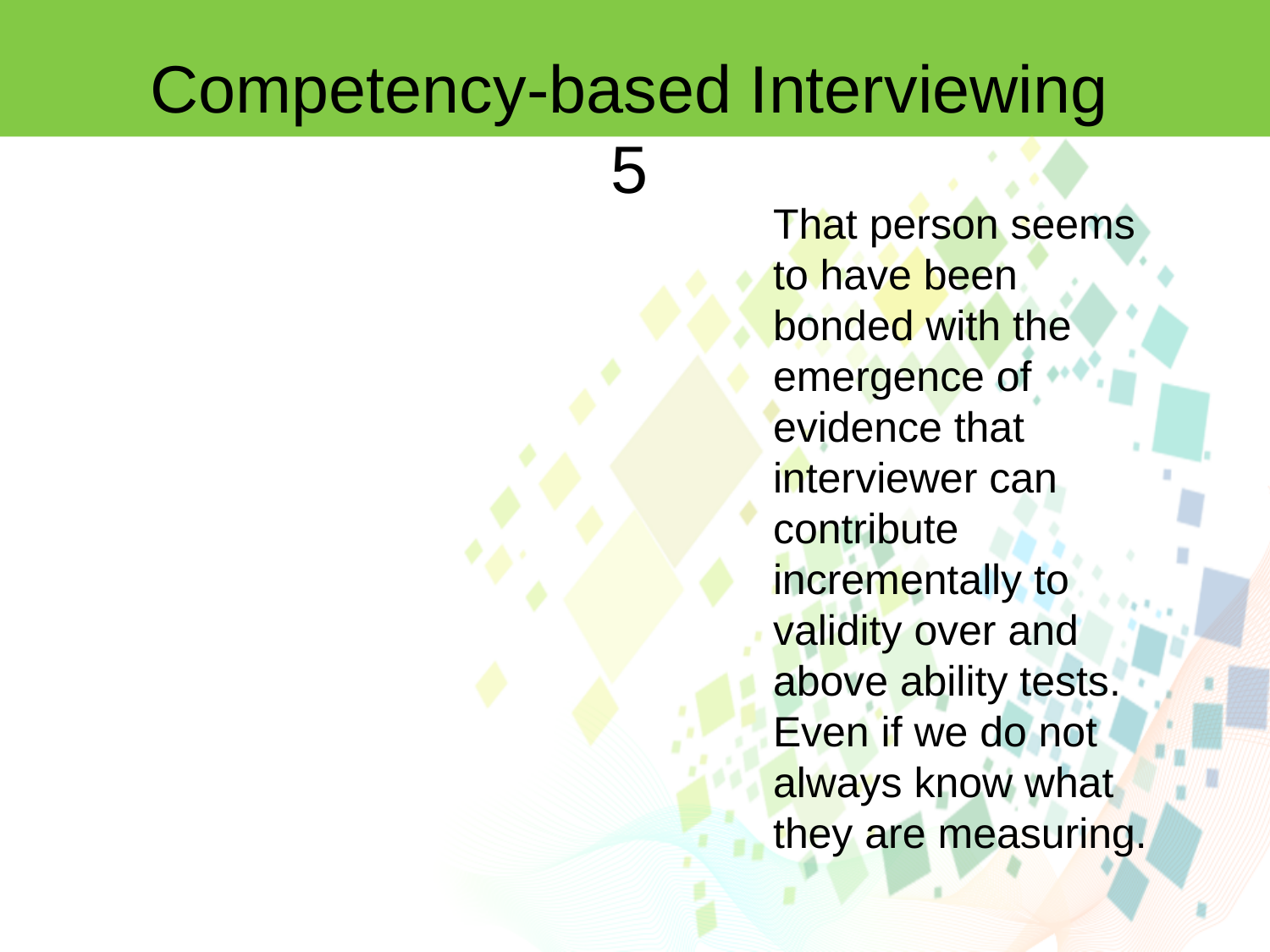

Competency-based Interviewing 5
That person seems to have been bonded with the emergence of evidence that interviewer can contribute incrementally to validity over and above ability tests. Even if we do not always know what they are measuring.